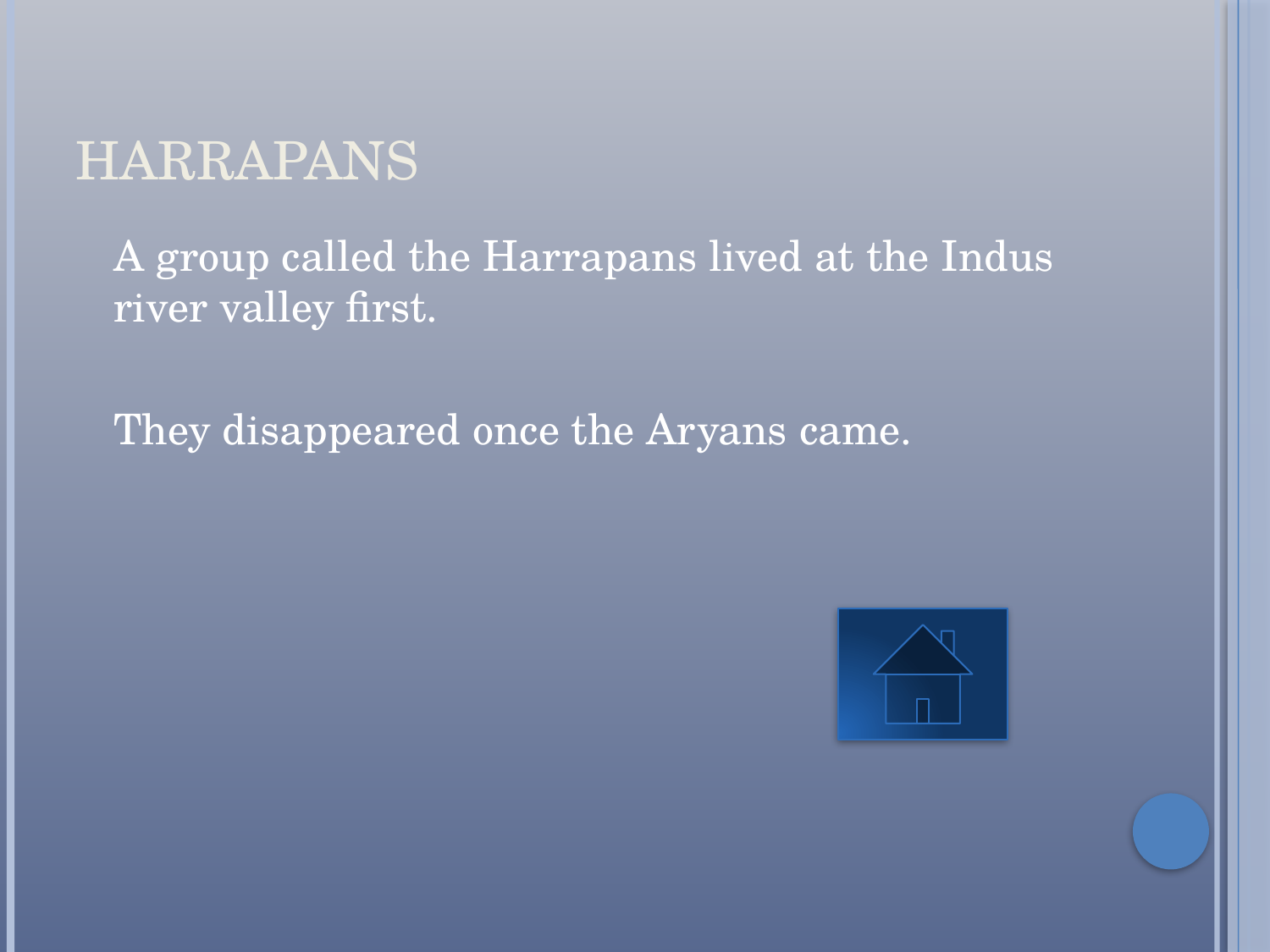

# Harrapans
	A group called the Harrapans lived at the Indus river valley first.

	They disappeared once the Aryans came.